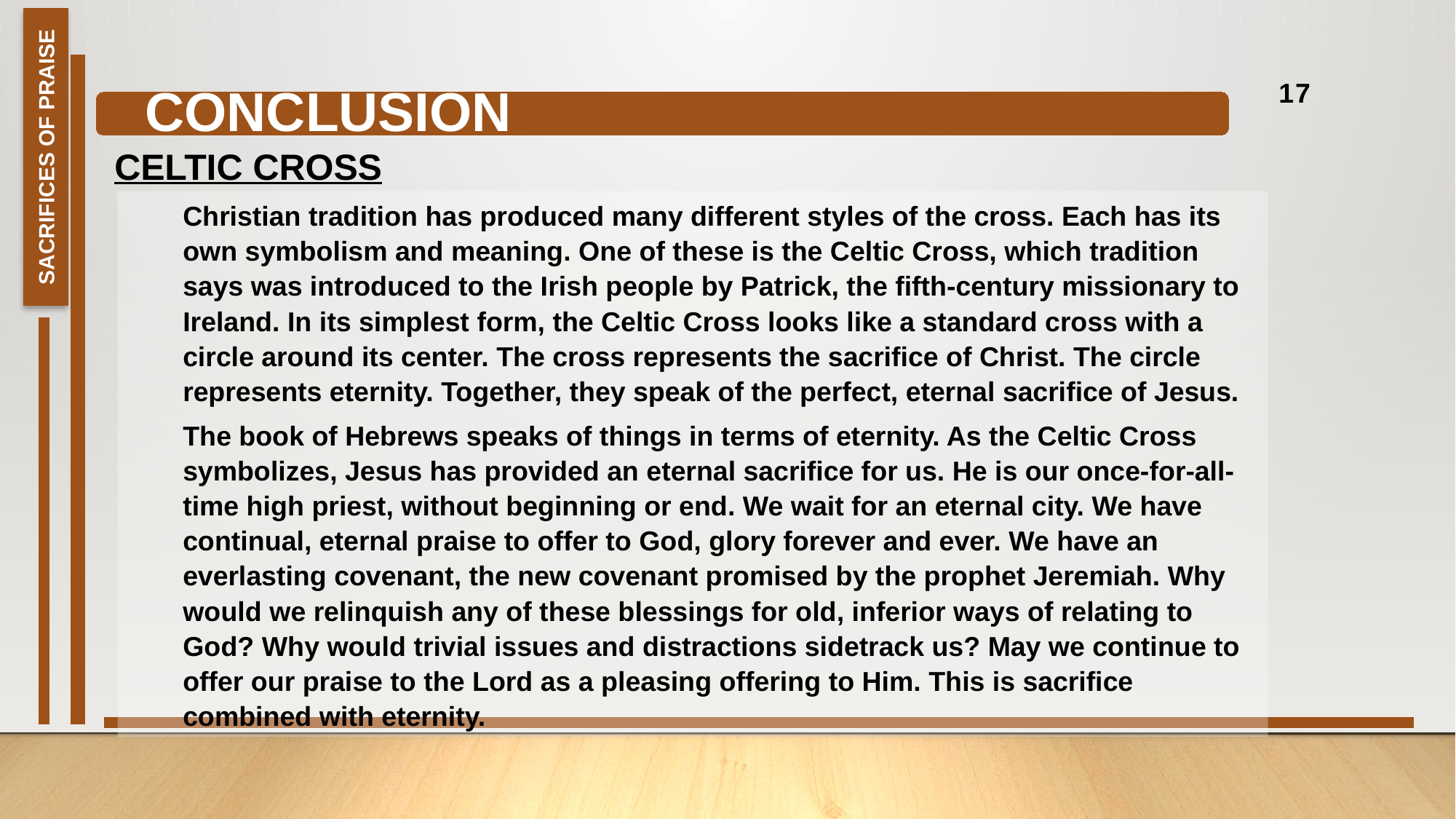

17

  Conclusion
Celtic Cross
Sacrifices of Praise
Christian tradition has produced many different styles of the cross. Each has its own symbolism and meaning. One of these is the Celtic Cross, which tradition says was introduced to the Irish people by Patrick, the fifth-century missionary to Ireland. In its simplest form, the Celtic Cross looks like a standard cross with a circle around its center. The cross represents the sacrifice of Christ. The circle represents eternity. Together, they speak of the perfect, eternal sacrifice of Jesus.

The book of Hebrews speaks of things in terms of eternity. As the Celtic Cross symbolizes, Jesus has provided an eternal sacrifice for us. He is our once-for-all-time high priest, without beginning or end. We wait for an eternal city. We have continual, eternal praise to offer to God, glory forever and ever. We have an everlasting covenant, the new covenant promised by the prophet Jeremiah. Why would we relinquish any of these blessings for old, inferior ways of relating to God? Why would trivial issues and distractions sidetrack us? May we continue to offer our praise to the Lord as a pleasing offering to Him. This is sacrifice combined with eternity.